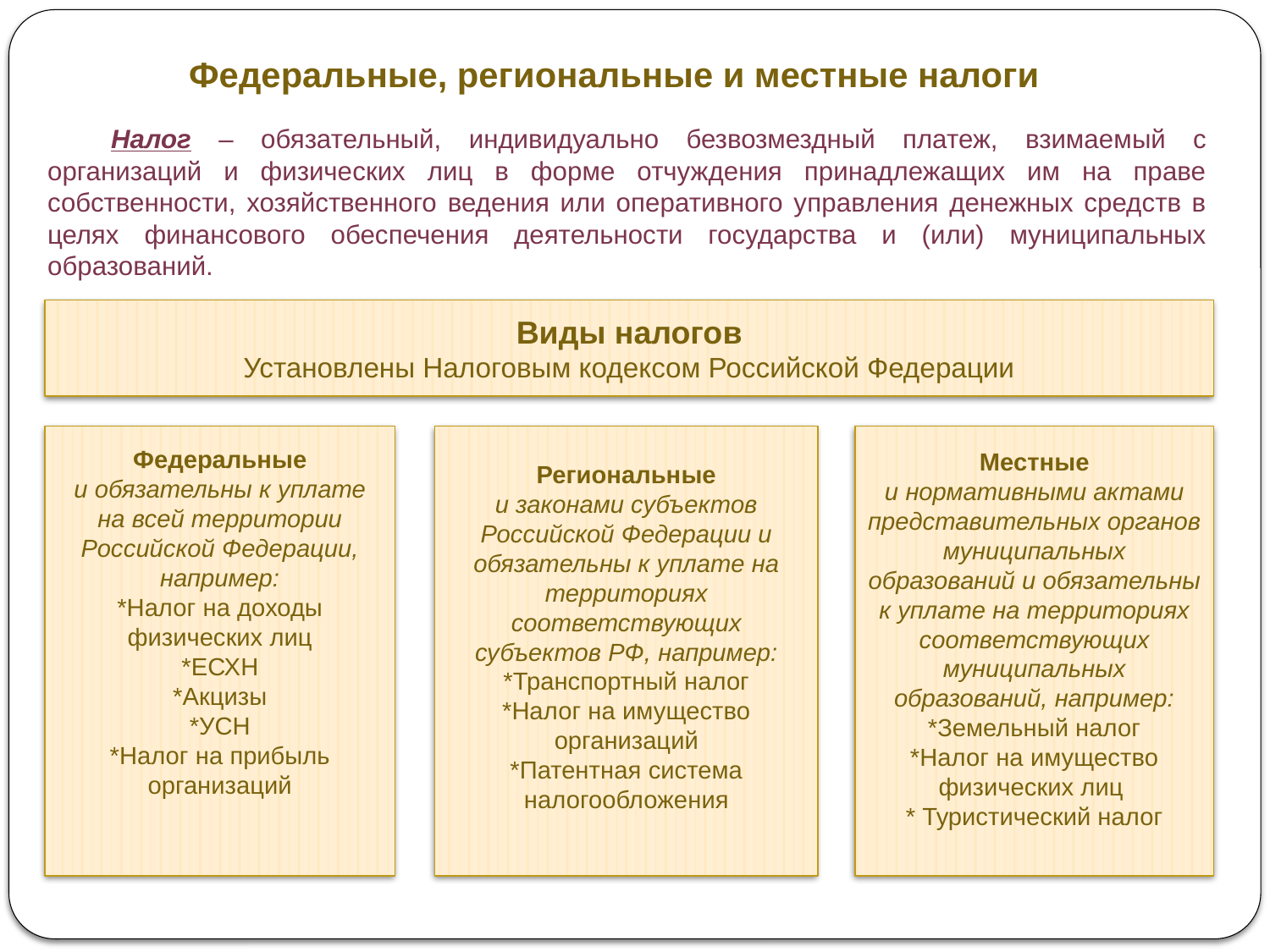

Федеральные, региональные и местные налоги

Налог – обязательный, индивидуально безвозмездный платеж, взимаемый с организаций и физических лиц в форме отчуждения принадлежащих им на праве собственности, хозяйственного ведения или оперативного управления денежных средств в целях финансового обеспечения деятельности государства и (или) муниципальных образований.
Виды налогов
Установлены Налоговым кодексом Российской Федерации

Федеральные
и обязательны к уплате на всей территории Российской Федерации, например:
*Налог на доходы физических лиц
*ЕСХН
*Акцизы
*УСН
*Налог на прибыль организаций

Региональные
и законами субъектов Российской Федерации и обязательны к уплате на территориях соответствующих субъектов РФ, например:
*Транспортный налог
*Налог на имущество организаций
*Патентная система налогообложения

Местные
и нормативными актами представительных органов муниципальных образований и обязательны к уплате на территориях соответствующих муниципальных образований, например:
*Земельный налог
*Налог на имущество физических лиц
* Туристический налог